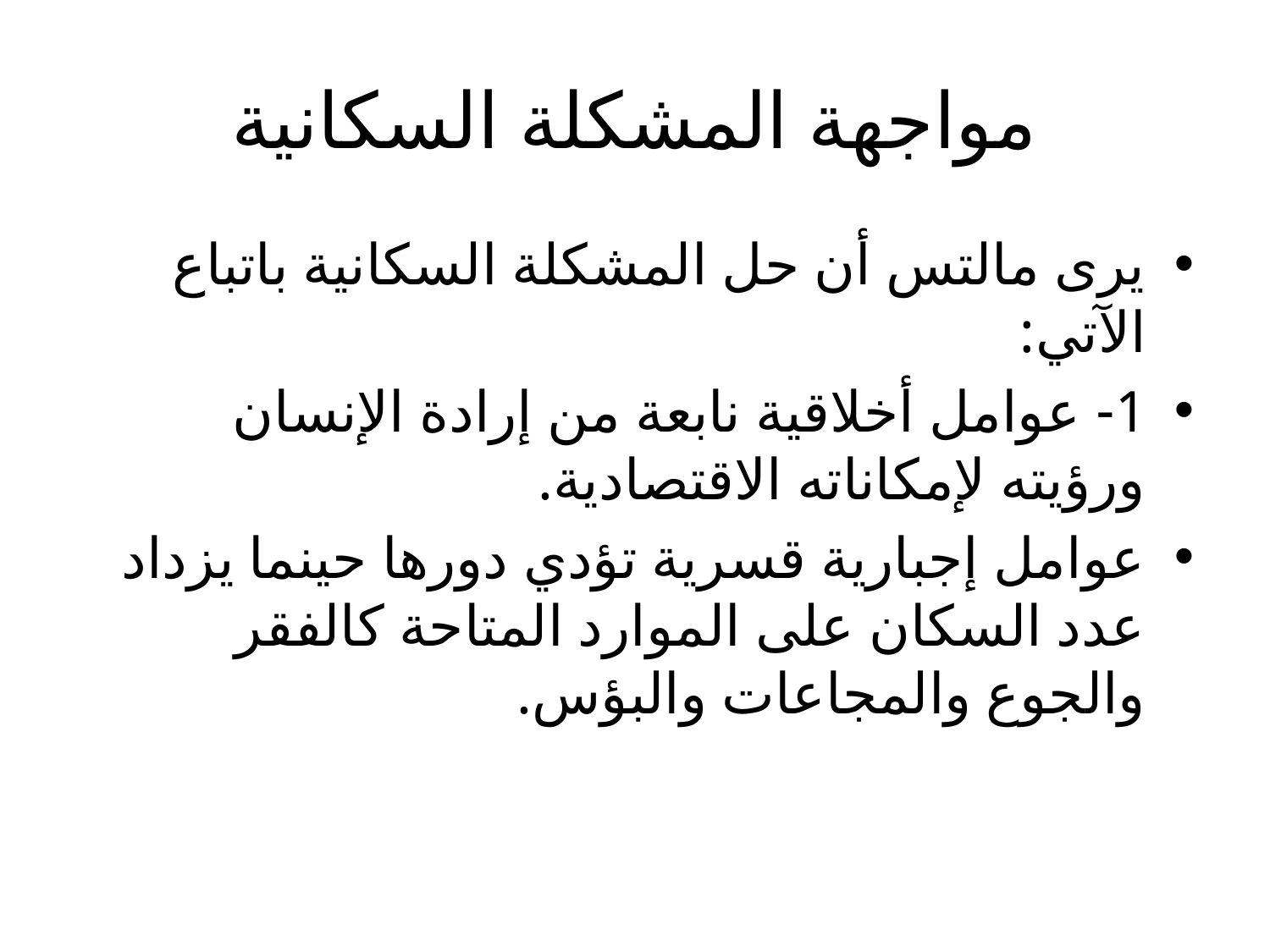

# مواجهة المشكلة السكانية
يرى مالتس أن حل المشكلة السكانية باتباع الآتي:
1- عوامل أخلاقية نابعة من إرادة الإنسان ورؤيته لإمكاناته الاقتصادية.
عوامل إجبارية قسرية تؤدي دورها حينما يزداد عدد السكان على الموارد المتاحة كالفقر والجوع والمجاعات والبؤس.